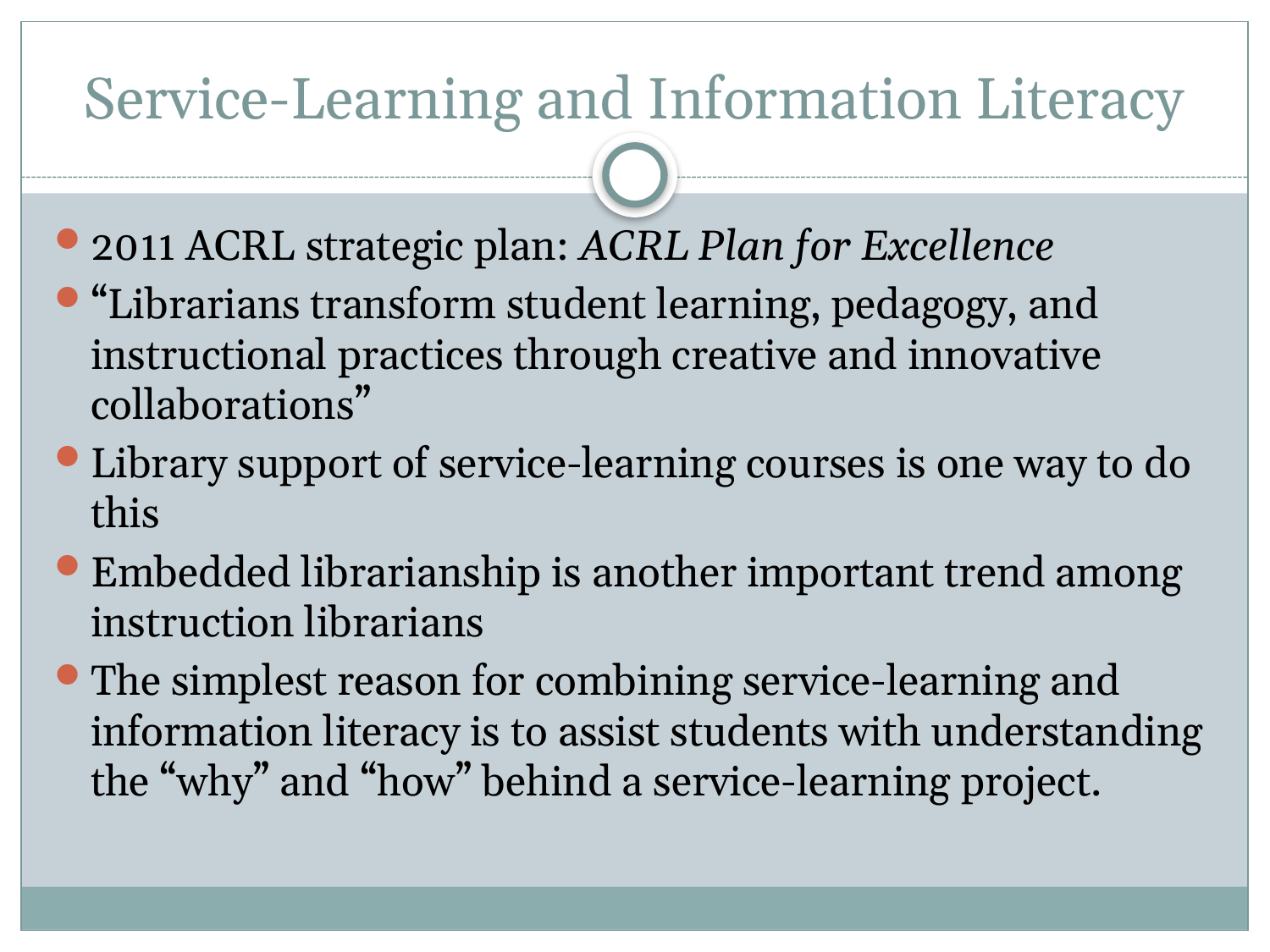

# Service-Learning and Information Literacy
2011 ACRL strategic plan: ACRL Plan for Excellence
“Librarians transform student learning, pedagogy, and instructional practices through creative and innovative collaborations”
Library support of service-learning courses is one way to do this
Embedded librarianship is another important trend among instruction librarians
The simplest reason for combining service-learning and information literacy is to assist students with understanding the “why” and “how” behind a service-learning project.